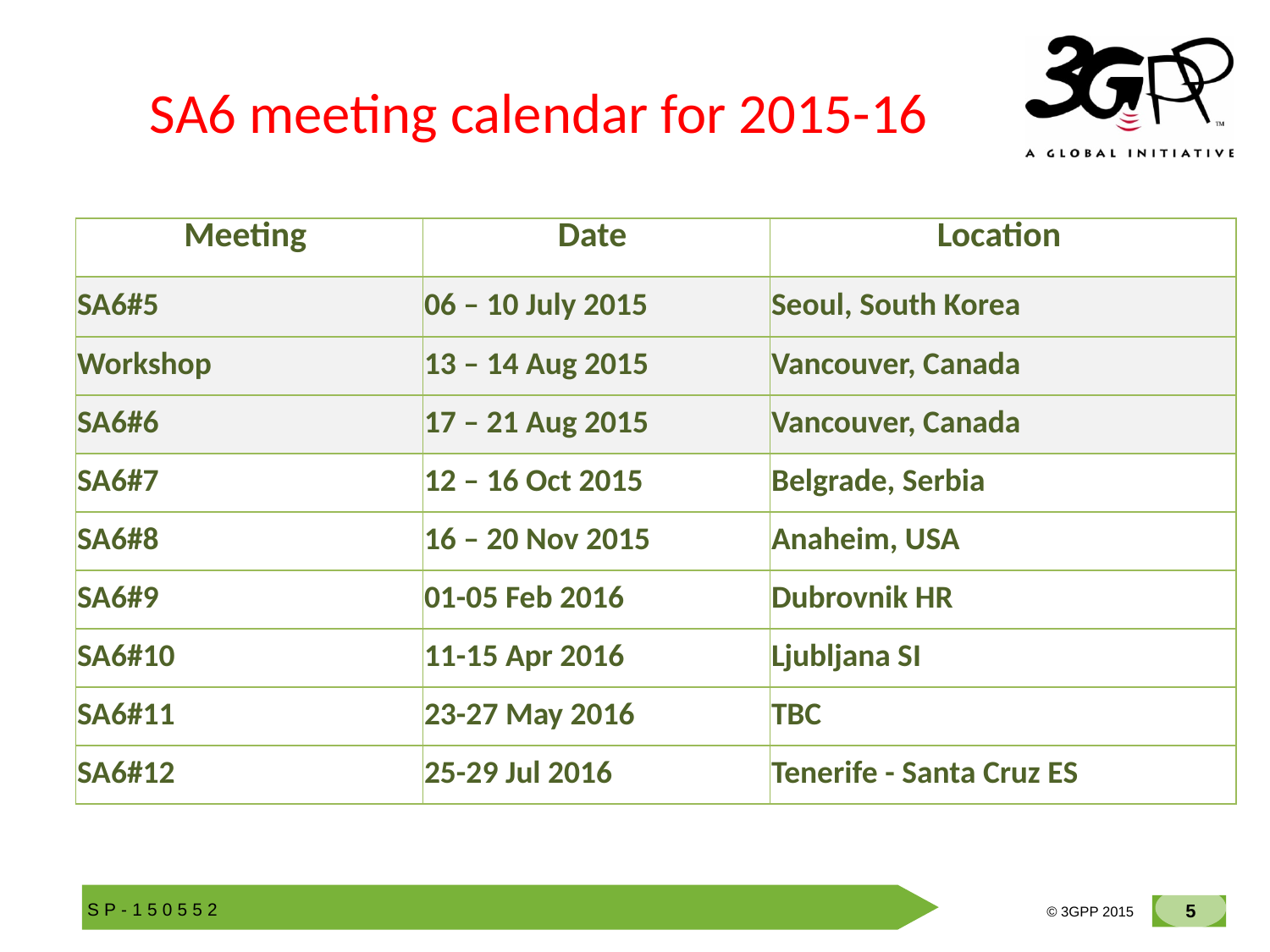

# SA6 meeting calendar for 2015-16
| Meeting | Date | Location |
| --- | --- | --- |
| SA6#5 | 06 – 10 July 2015 | Seoul, South Korea |
| Workshop | 13 – 14 Aug 2015 | Vancouver, Canada |
| SA6#6 | 17 – 21 Aug 2015 | Vancouver, Canada |
| SA6#7 | 12 – 16 Oct 2015 | Belgrade, Serbia |
| SA6#8 | 16 – 20 Nov 2015 | Anaheim, USA |
| SA6#9 | 01-05 Feb 2016 | Dubrovnik HR |
| SA6#10 | 11-15 Apr 2016 | Ljubljana SI |
| SA6#11 | 23-27 May 2016 | TBC |
| SA6#12 | 25-29 Jul 2016 | Tenerife - Santa Cruz ES |